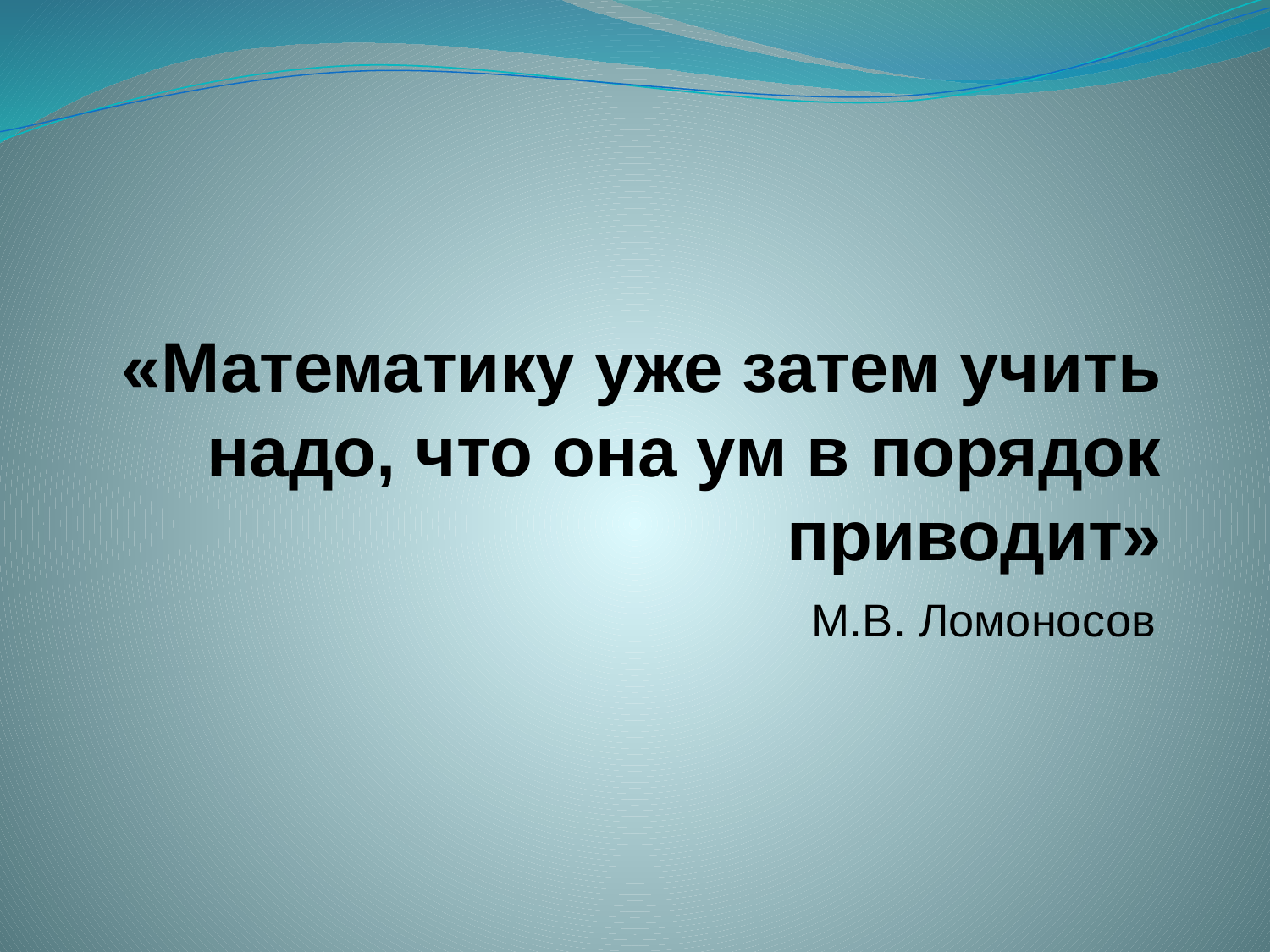

# «Математику уже затем учить надо, что она ум в порядок приводит»
                            М.В. Ломоносов